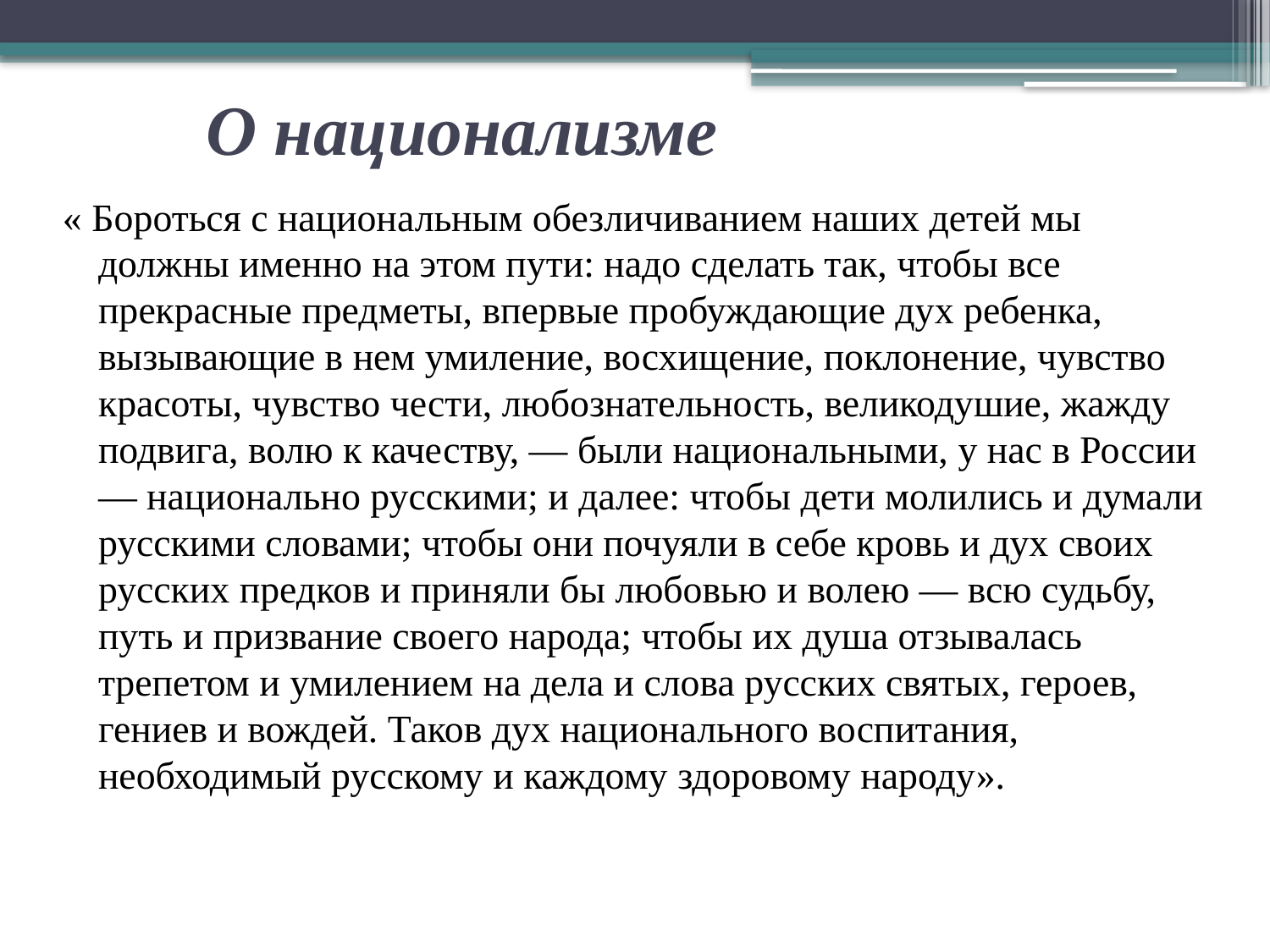

# О национализме
« Бороться с национальным обезличиванием наших детей мы должны именно на этом пути: надо сделать так, чтобы все прекрасные предметы, впервые пробуждающие дух ребенка, вызывающие в нем умиление, восхищение, поклонение, чувство красоты, чувство чести, любознательность, великодушие, жажду подвига, волю к качеству, — были национальными, у нас в России — национально русскими; и далее: чтобы дети молились и думали русскими словами; чтобы они почуяли в себе кровь и дух своих русских предков и приняли бы любовью и волею — всю судьбу, путь и призвание своего народа; чтобы их душа отзывалась трепетом и умилением на дела и слова русских святых, героев, гениев и вождей. Таков дух национального воспитания, необходимый русскому и каждому здоровому народу».